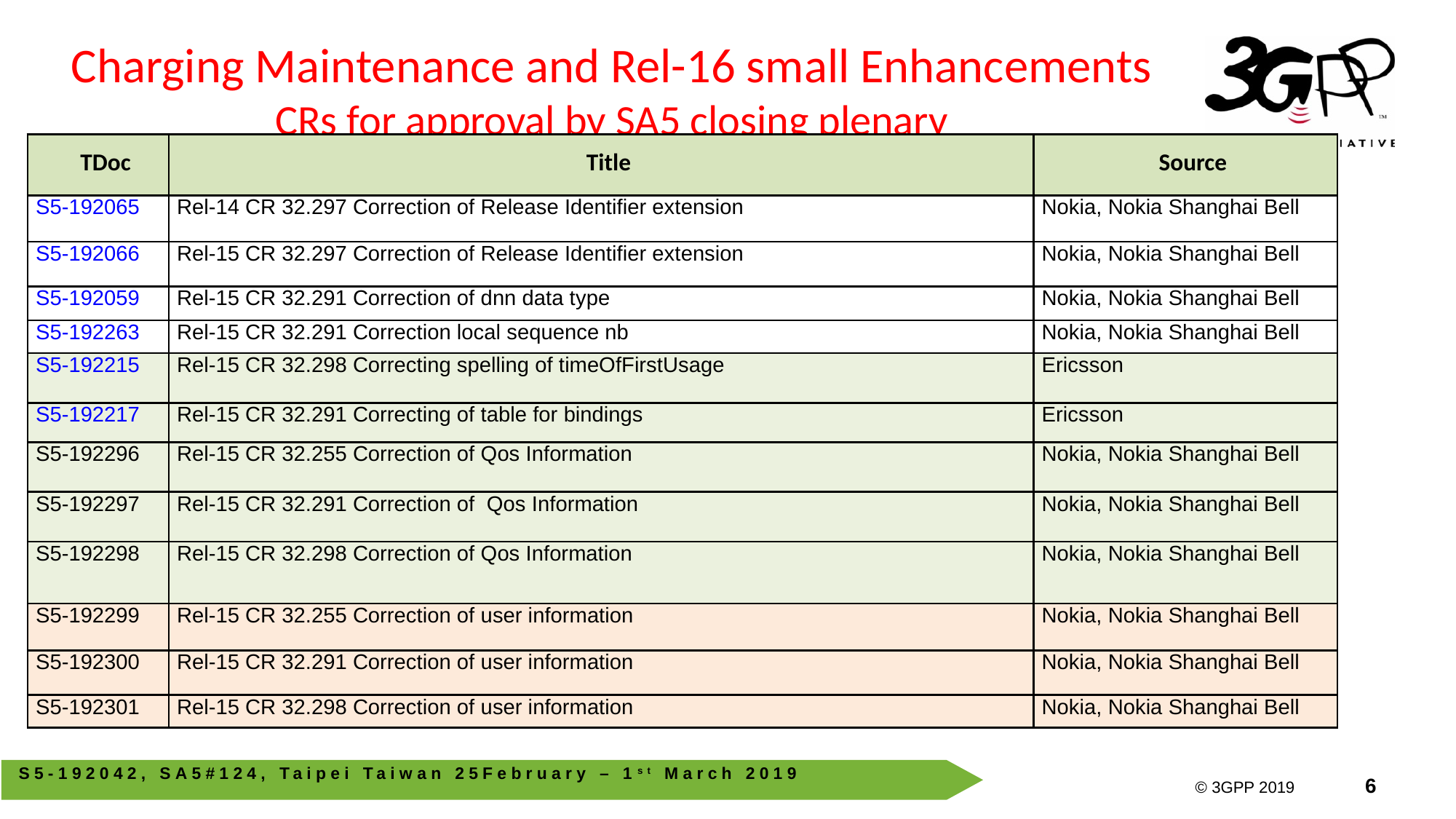

Charging Maintenance and Rel-16 small Enhancements CRs for approval by SA5 closing plenary
| TDoc | Title | Source |
| --- | --- | --- |
| S5-192065 | Rel-14 CR 32.297 Correction of Release Identifier extension | Nokia, Nokia Shanghai Bell |
| S5-192066 | Rel-15 CR 32.297 Correction of Release Identifier extension | Nokia, Nokia Shanghai Bell |
| S5-192059 | Rel-15 CR 32.291 Correction of dnn data type | Nokia, Nokia Shanghai Bell |
| S5-192263 | Rel-15 CR 32.291 Correction local sequence nb | Nokia, Nokia Shanghai Bell |
| S5-192215 | Rel-15 CR 32.298 Correcting spelling of timeOfFirstUsage | Ericsson |
| S5-192217 | Rel-15 CR 32.291 Correcting of table for bindings | Ericsson |
| S5-192296 | Rel-15 CR 32.255 Correction of Qos Information | Nokia, Nokia Shanghai Bell |
| S5-192297 | Rel-15 CR 32.291 Correction of Qos Information | Nokia, Nokia Shanghai Bell |
| S5-192298 | Rel-15 CR 32.298 Correction of Qos Information | Nokia, Nokia Shanghai Bell |
| S5-192299 | Rel-15 CR 32.255 Correction of user information | Nokia, Nokia Shanghai Bell |
| S5-192300 | Rel-15 CR 32.291 Correction of user information | Nokia, Nokia Shanghai Bell |
| S5-192301 | Rel-15 CR 32.298 Correction of user information | Nokia, Nokia Shanghai Bell |